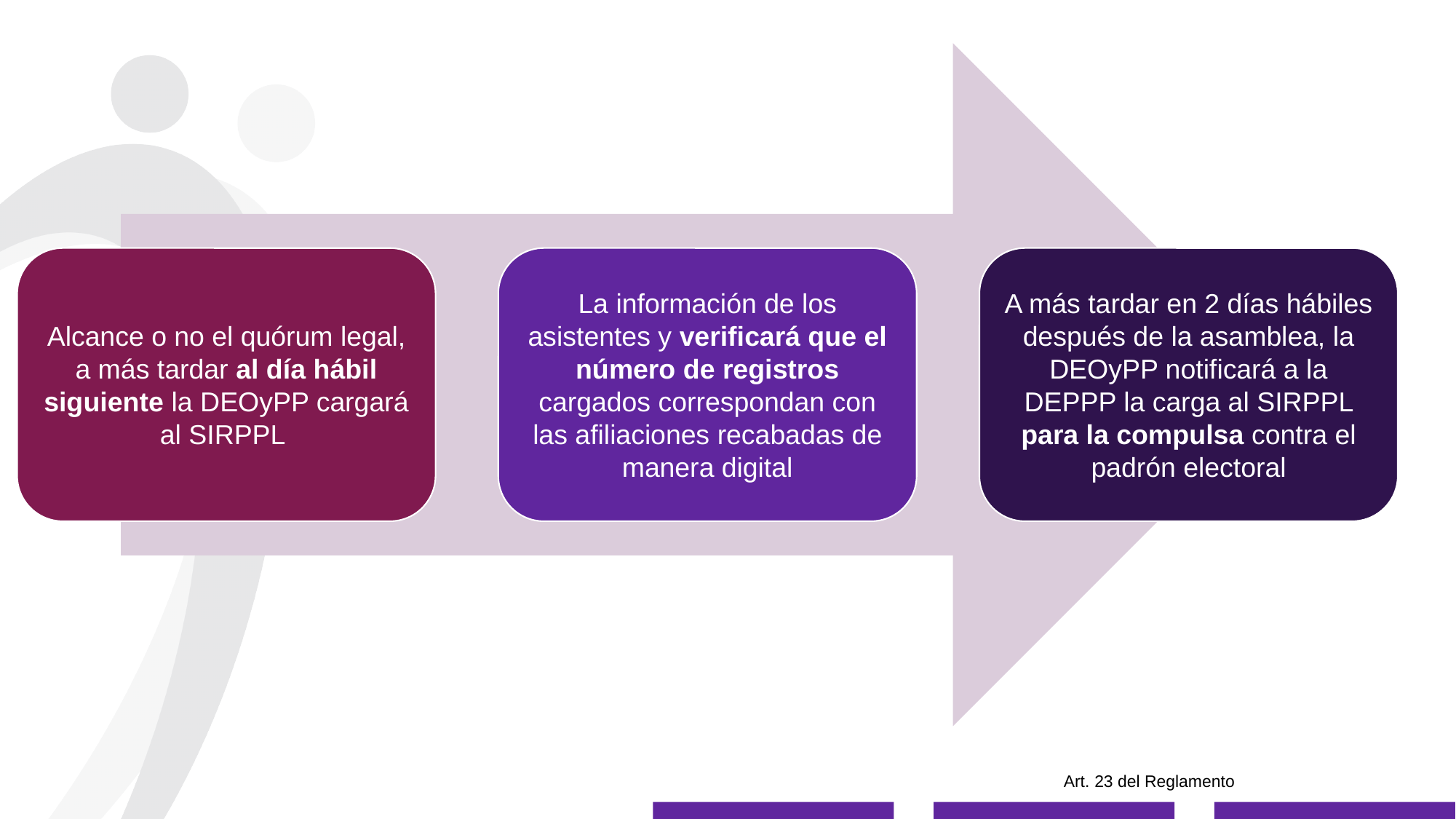

Alcance o no el quórum legal, a más tardar al día hábil siguiente la DEOyPP cargará al SIRPPL
La información de los asistentes y verificará que el número de registros cargados correspondan con las afiliaciones recabadas de manera digital
A más tardar en 2 días hábiles después de la asamblea, la DEOyPP notificará a la DEPPP la carga al SIRPPL para la compulsa contra el padrón electoral
Art. 23 del Reglamento